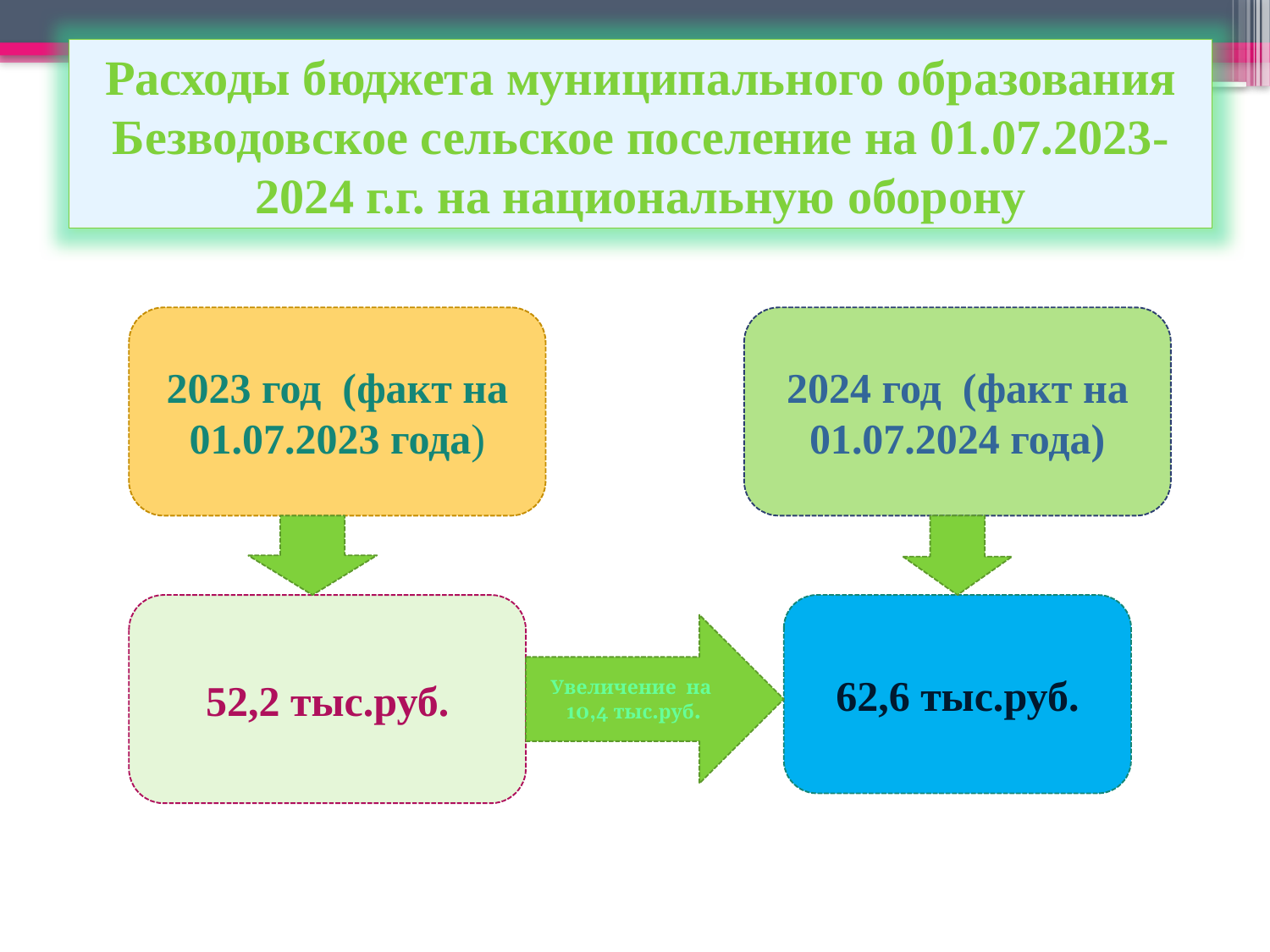

Расходы бюджета муниципального образования Безводовское сельское поселение на 01.07.2023-2024 г.г. на национальную оборону
2023 год  (факт на 01.07.2023 года)
2024 год  (факт на 01.07.2024 года)

52,2 тыс.руб.
62,6 тыс.руб.
Увеличение  на  10,4 тыс.руб.